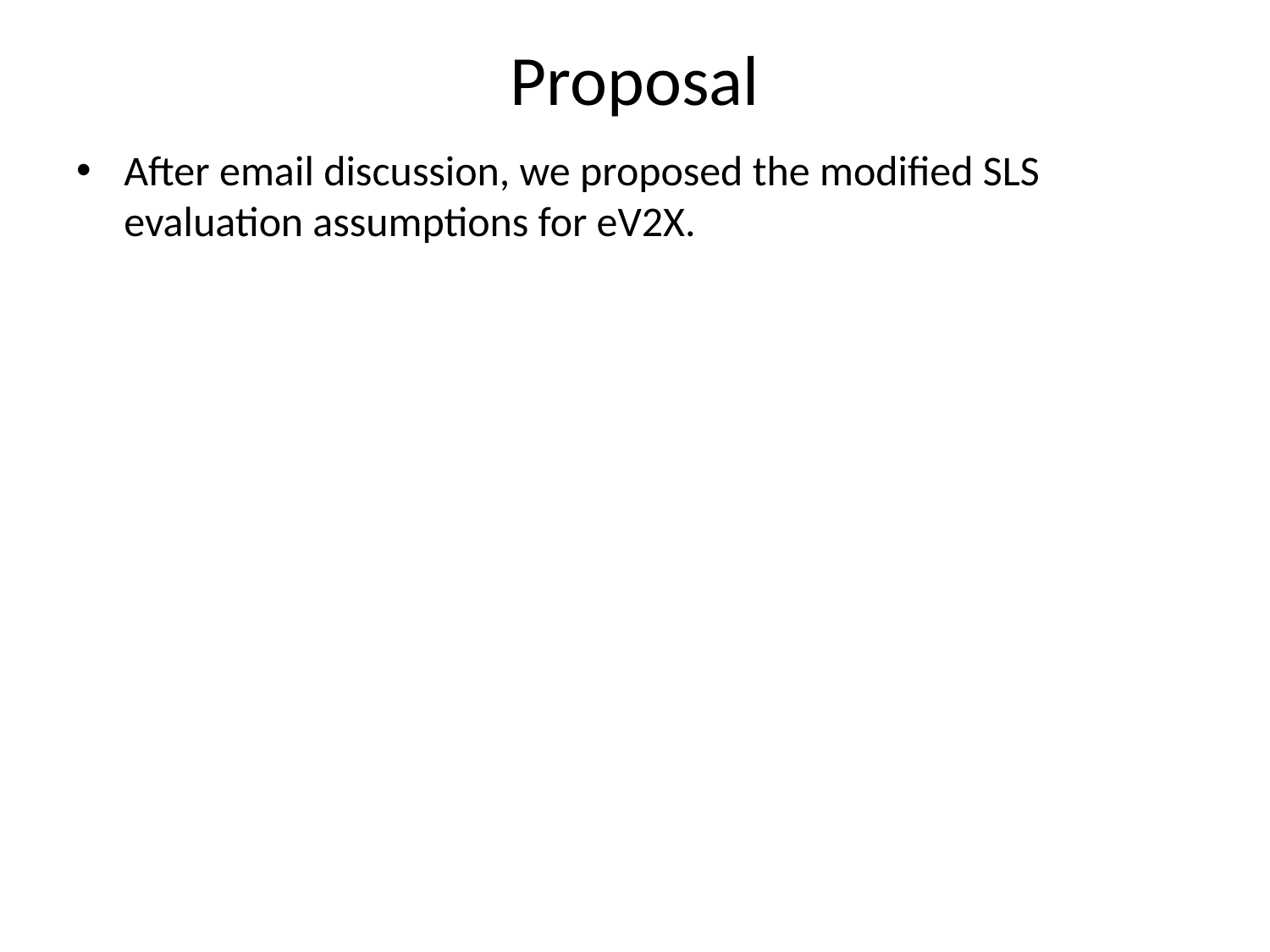

Proposal
After email discussion, we proposed the modified SLS evaluation assumptions for eV2X.